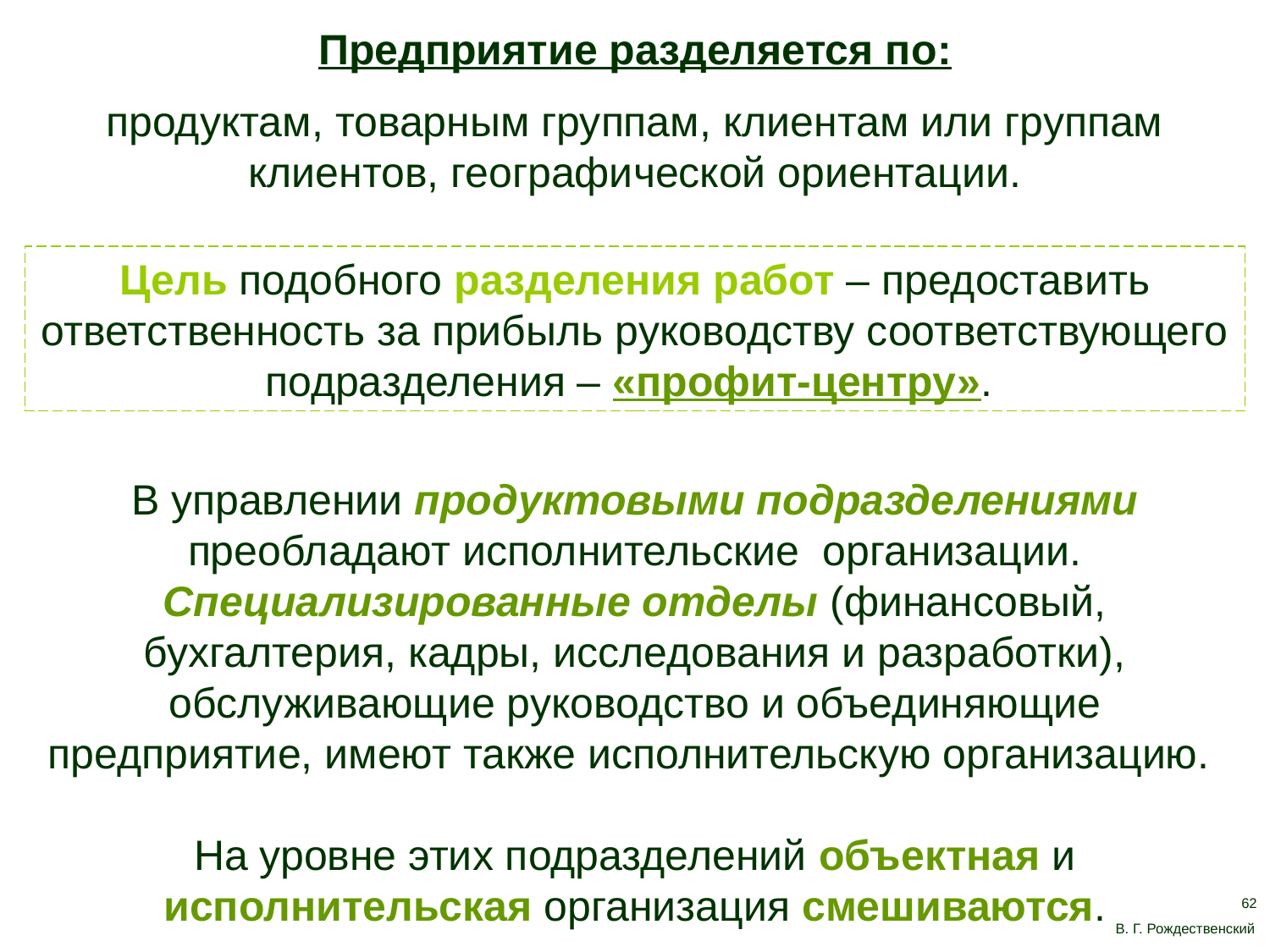

Предприятие разделяется по:

продуктам, товарным группам, клиентам или группам клиентов, географической ориентации.
Цель подобного разделения работ – предоставить ответственность за прибыль руководству соответствующего подразделения – «профит-центру».
В управлении продуктовыми подразделениями преобладают исполнительские  организации. Специализированные отделы (финансовый, бухгалтерия, кадры, исследования и разработки), обслуживающие руководство и объединяющие предприятие, имеют также исполнительскую организацию.

На уровне этих подразделений объектная и исполнительская организация смешиваются.
62
В. Г. Рождественский